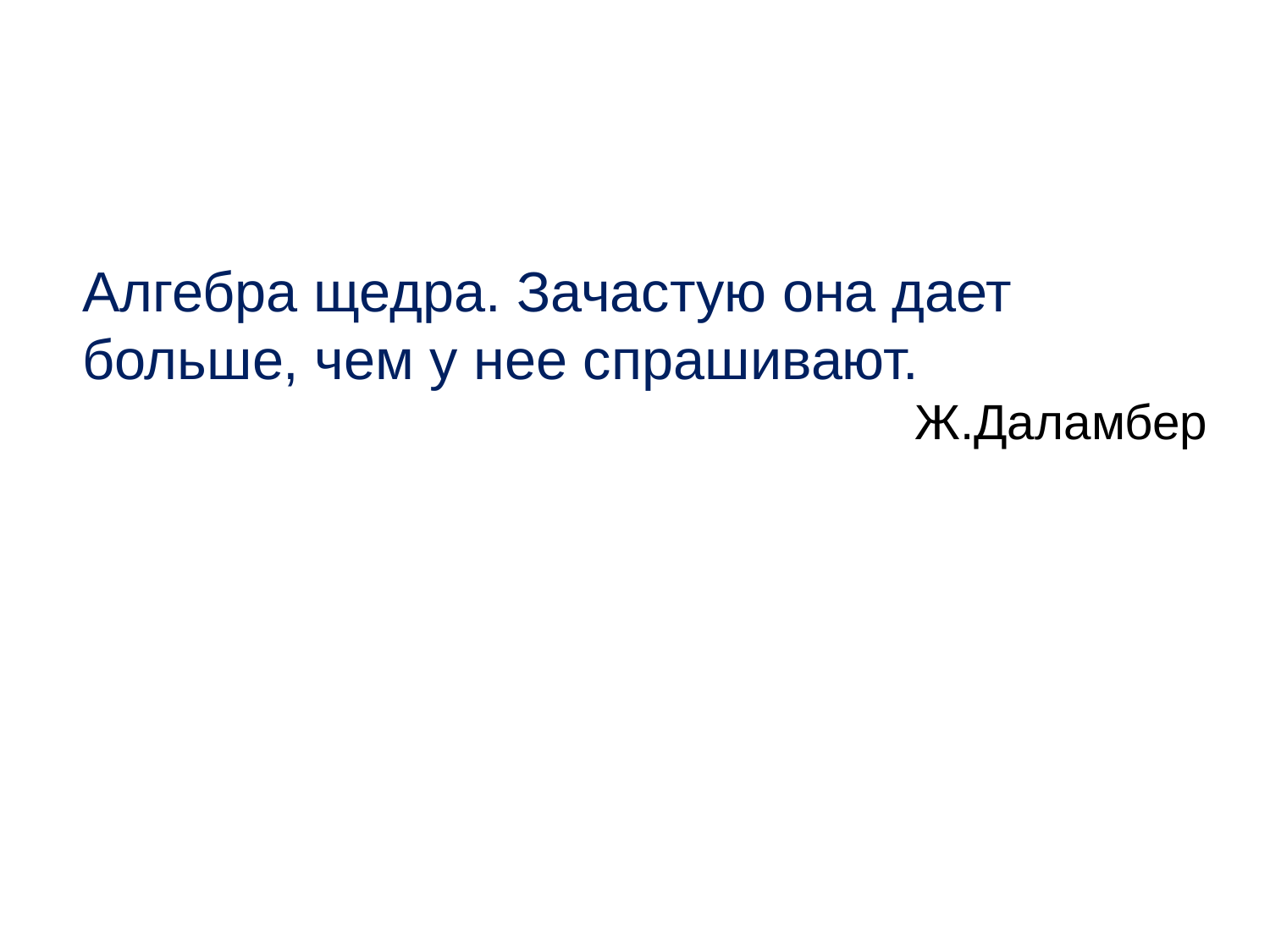

Алгебра щедра. Зачастую она дает больше, чем у нее спрашивают.
Ж.Даламбер